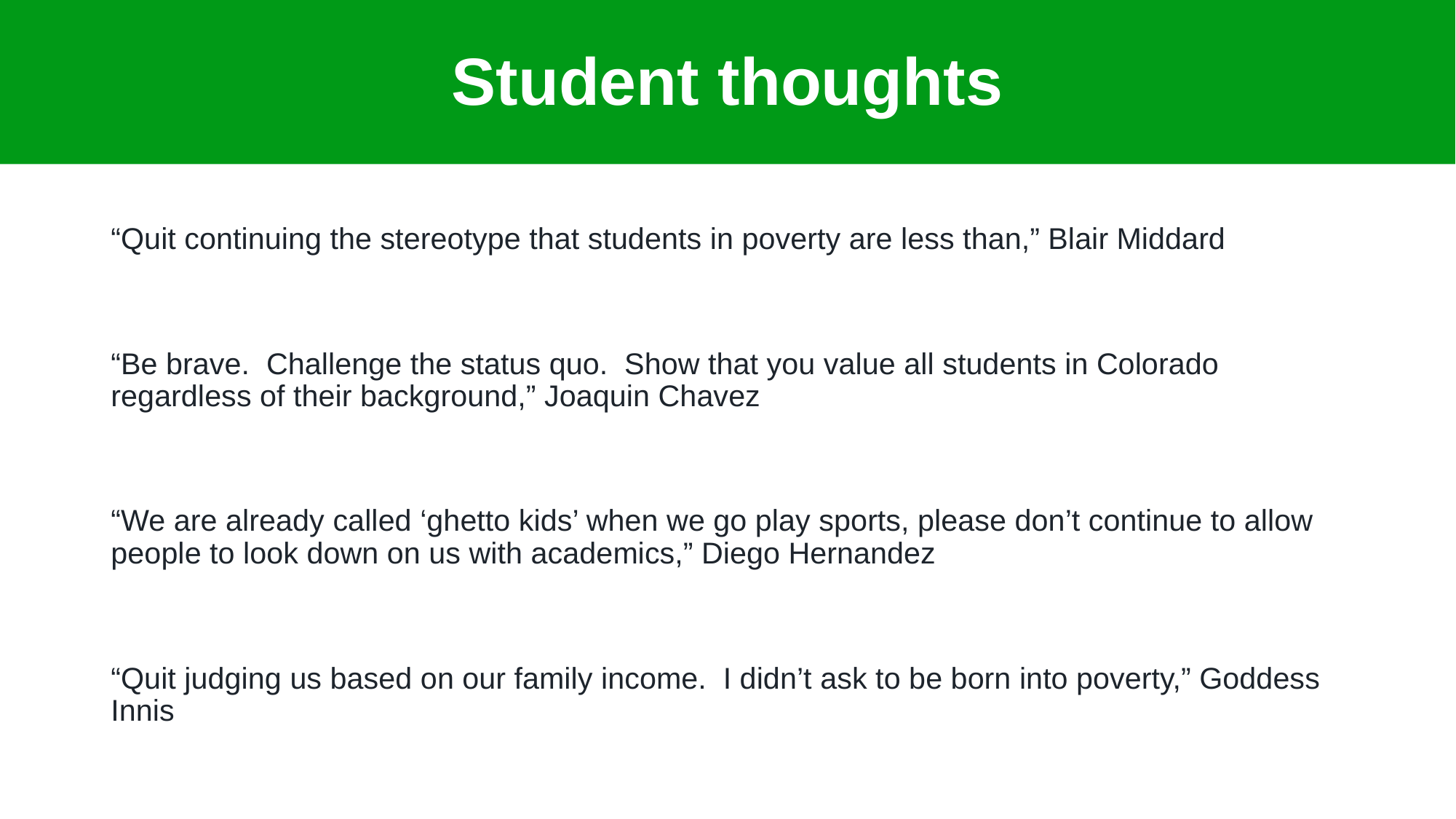

# Student thoughts
“Quit continuing the stereotype that students in poverty are less than,” Blair Middard

“Be brave.  Challenge the status quo.  Show that you value all students in Colorado regardless of their background,” Joaquin Chavez

“We are already called ‘ghetto kids’ when we go play sports, please don’t continue to allow people to look down on us with academics,” Diego Hernandez

“Quit judging us based on our family income.  I didn’t ask to be born into poverty,” Goddess Innis